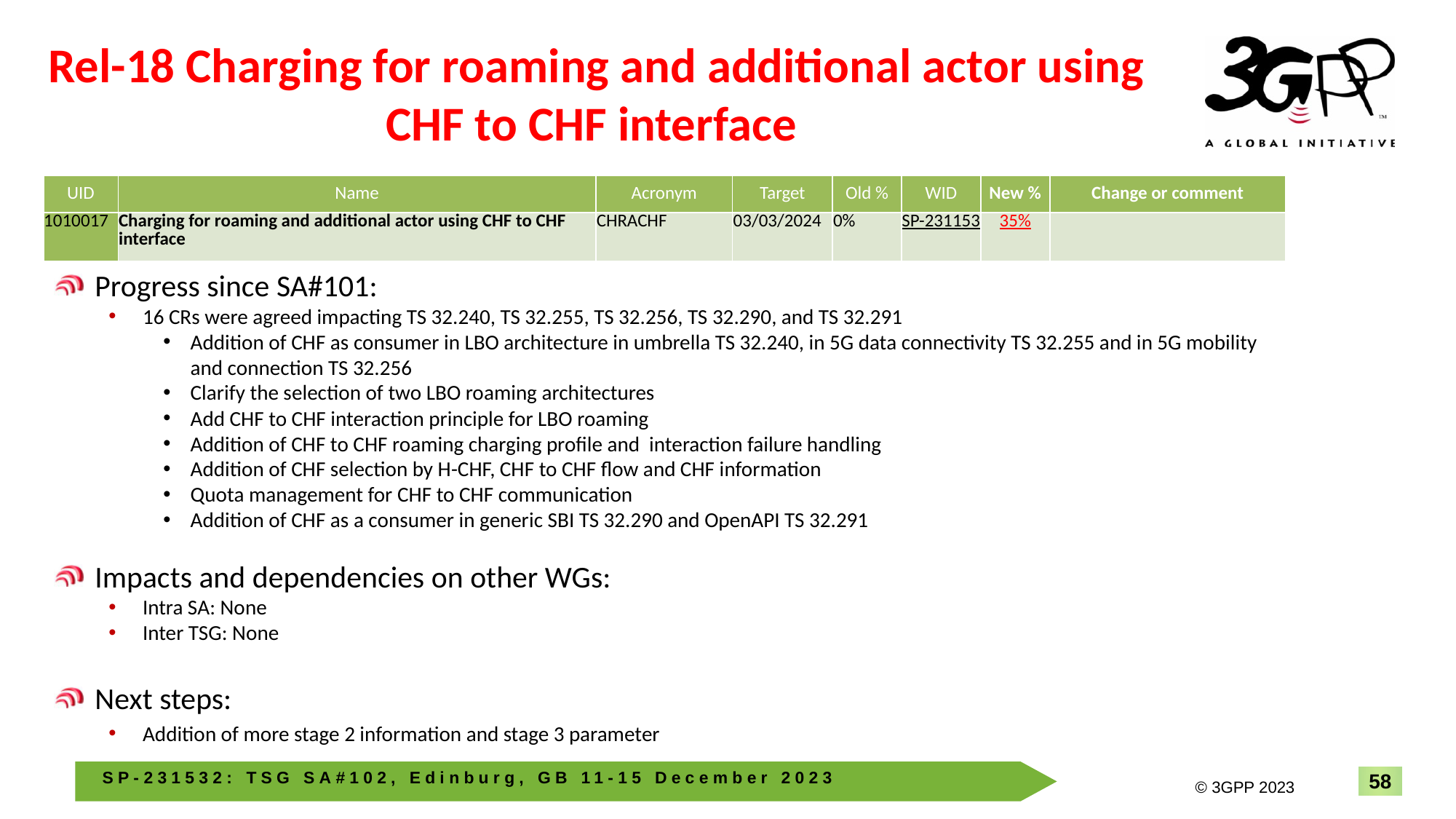

# Rel-18 Charging for roaming and additional actor using CHF to CHF interface
| UID | Name | Acronym | Target | Old % | WID | New % | Change or comment |
| --- | --- | --- | --- | --- | --- | --- | --- |
| 1010017 | Charging for roaming and additional actor using CHF to CHF interface | CHRACHF | 03/03/2024 | 0% | SP-231153 | 35% |  |
Progress since SA#101:
16 CRs were agreed impacting TS 32.240, TS 32.255, TS 32.256, TS 32.290, and TS 32.291
Addition of CHF as consumer in LBO architecture in umbrella TS 32.240, in 5G data connectivity TS 32.255 and in 5G mobility and connection TS 32.256
Clarify the selection of two LBO roaming architectures
Add CHF to CHF interaction principle for LBO roaming
Addition of CHF to CHF roaming charging profile and  interaction failure handling
Addition of CHF selection by H-CHF, CHF to CHF flow and CHF information
Quota management for CHF to CHF communication
Addition of CHF as a consumer in generic SBI TS 32.290 and OpenAPI TS 32.291

Impacts and dependencies on other WGs:
Intra SA: None
Inter TSG: None

Next steps:
Addition of more stage 2 information and stage 3 parameter